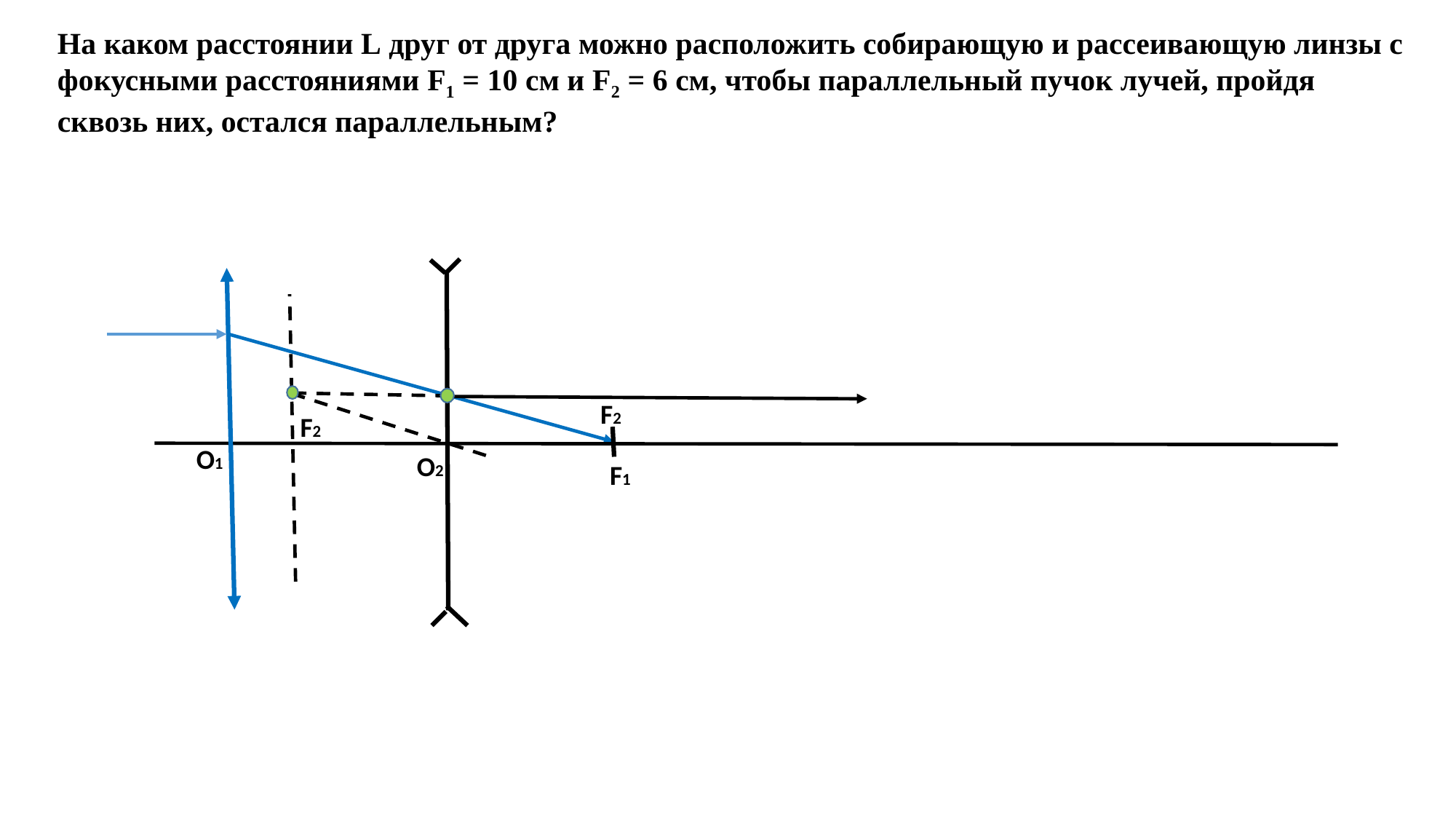

На каком расстоянии L друг от друга можно расположить собирающую и рассеивающую линзы с фокусными расстояниями F1 = 10 см и F2 = 6 см, чтобы параллельный пучок лучей, пройдя сквозь них, остался параллельным?

F2
F2
O1
O2
F1